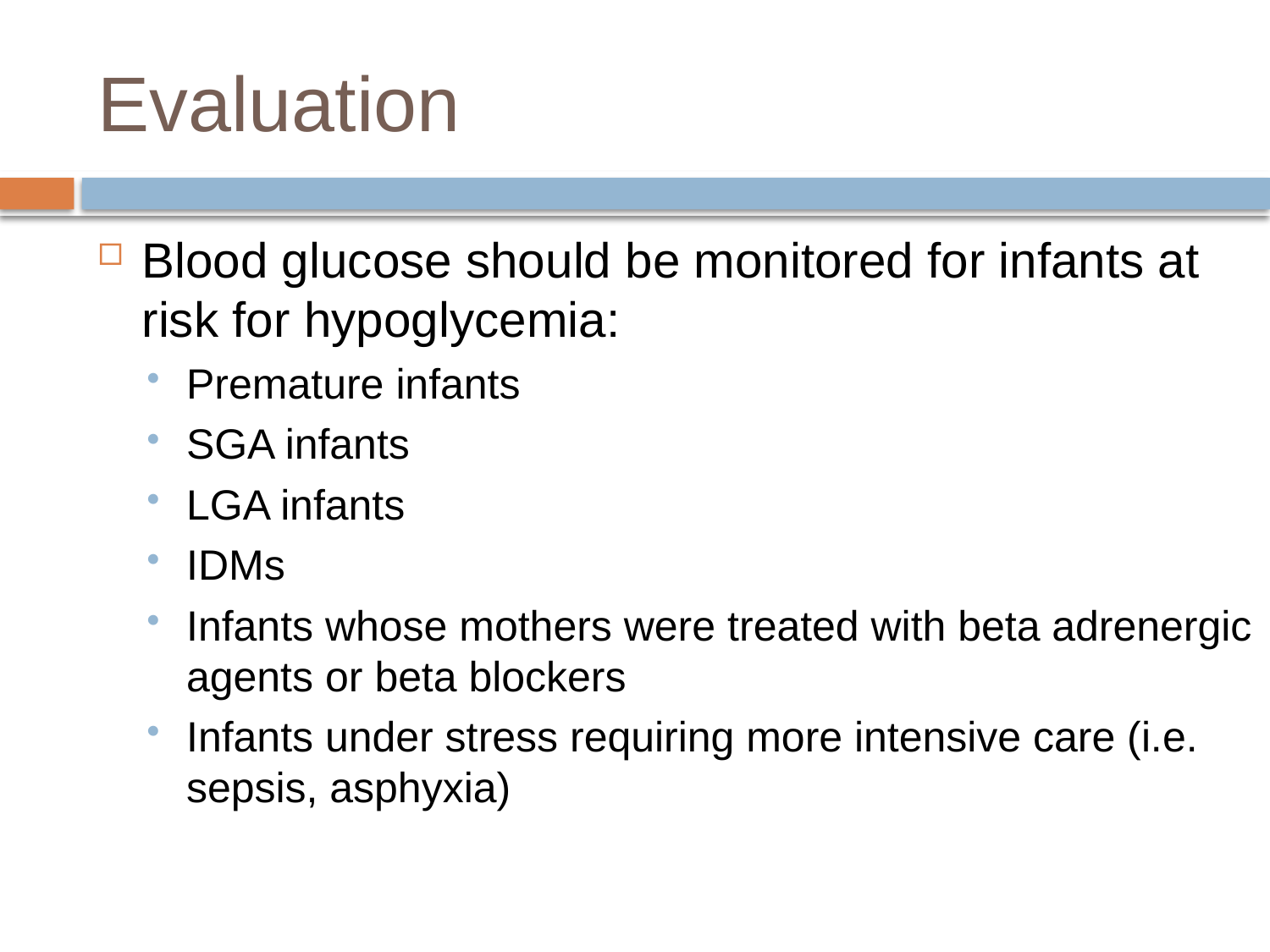

# Evaluation
Blood glucose should be monitored for infants at risk for hypoglycemia:
Premature infants
SGA infants
LGA infants
IDMs
Infants whose mothers were treated with beta adrenergic agents or beta blockers
Infants under stress requiring more intensive care (i.e. sepsis, asphyxia)